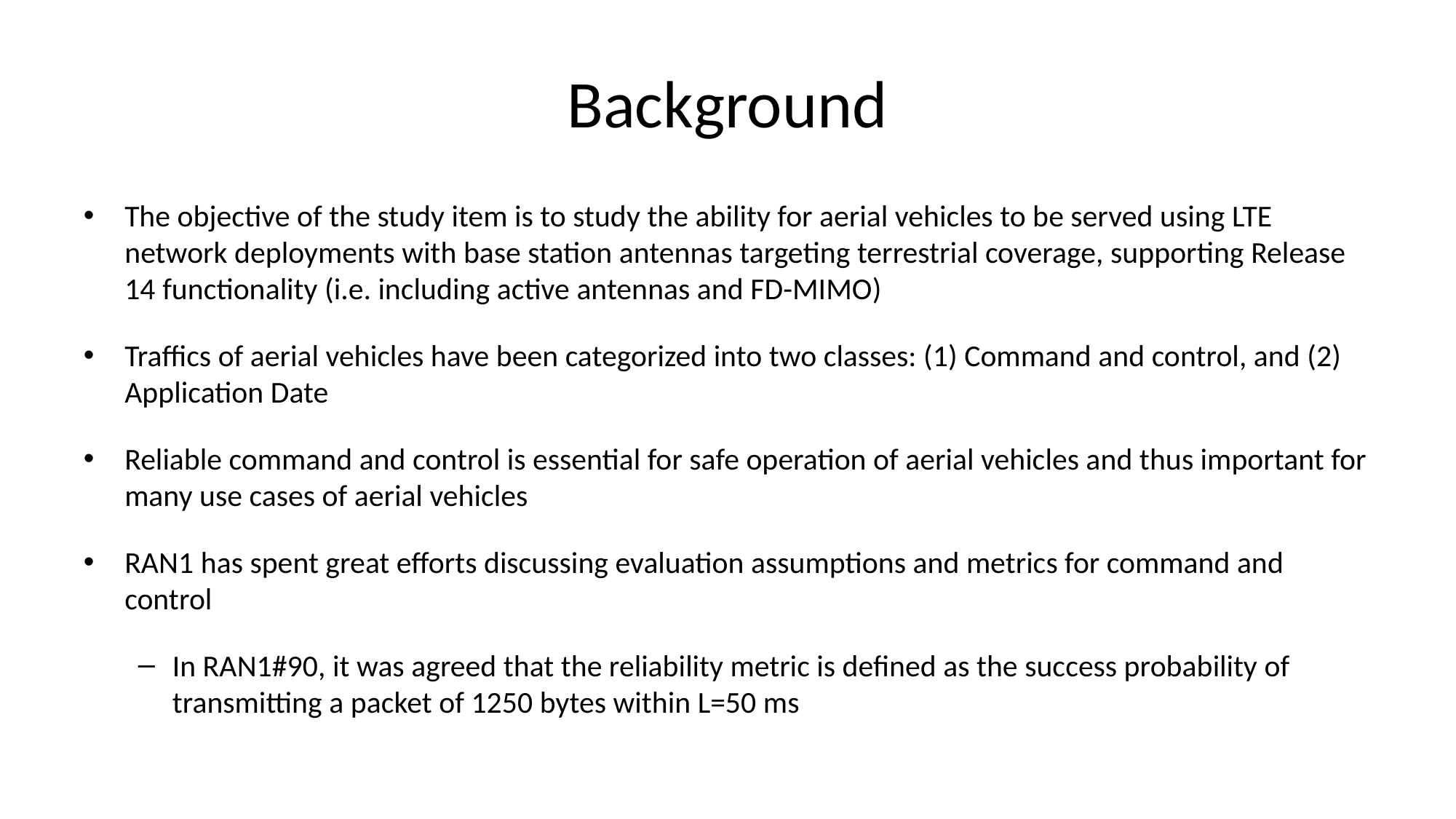

# Background
The objective of the study item is to study the ability for aerial vehicles to be served using LTE network deployments with base station antennas targeting terrestrial coverage, supporting Release 14 functionality (i.e. including active antennas and FD-MIMO)
Traffics of aerial vehicles have been categorized into two classes: (1) Command and control, and (2) Application Date
Reliable command and control is essential for safe operation of aerial vehicles and thus important for many use cases of aerial vehicles
RAN1 has spent great efforts discussing evaluation assumptions and metrics for command and control
In RAN1#90, it was agreed that the reliability metric is defined as the success probability of transmitting a packet of 1250 bytes within L=50 ms